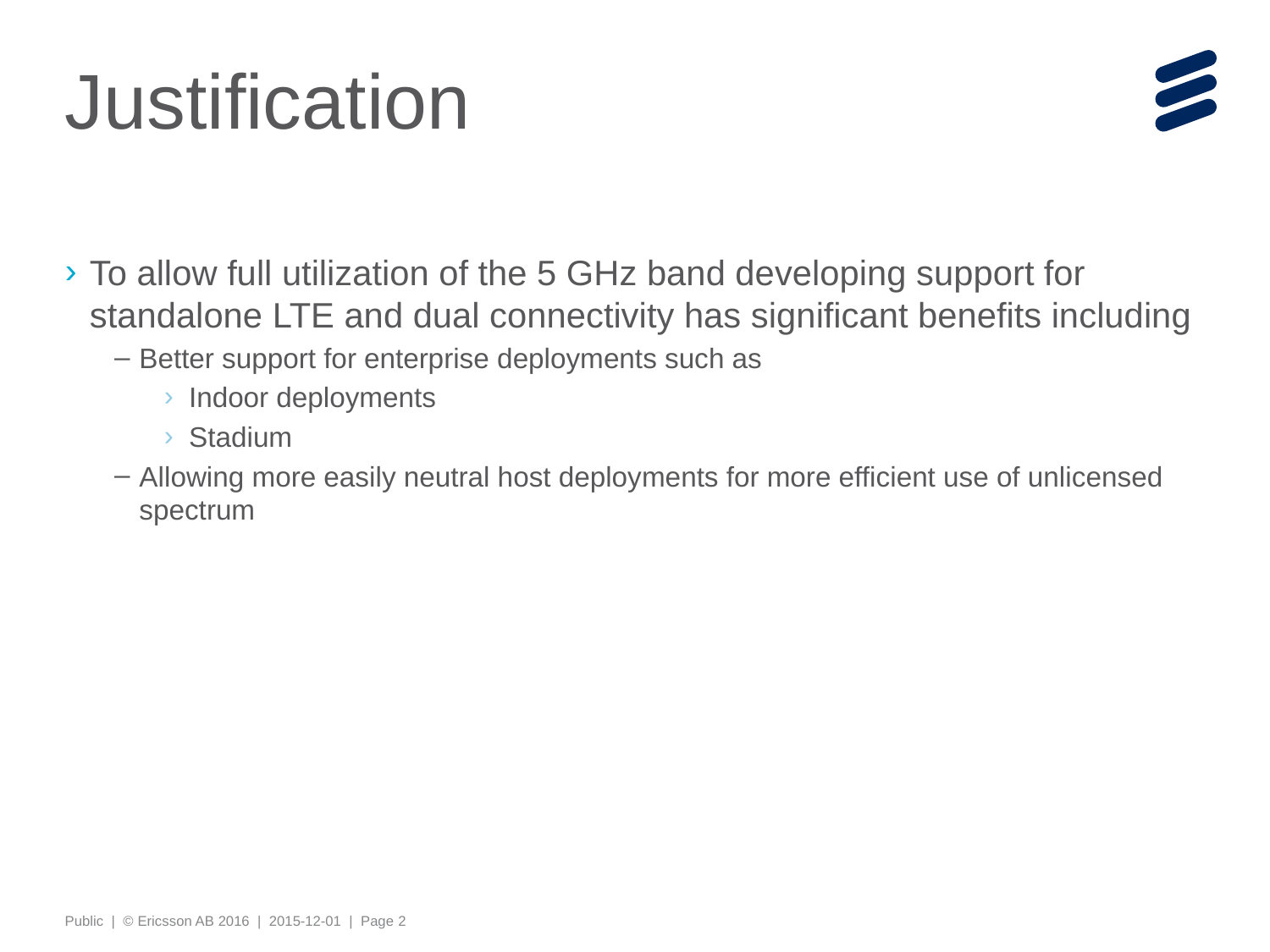

# Justification
To allow full utilization of the 5 GHz band developing support for standalone LTE and dual connectivity has significant benefits including
Better support for enterprise deployments such as
Indoor deployments
Stadium
Allowing more easily neutral host deployments for more efficient use of unlicensed spectrum